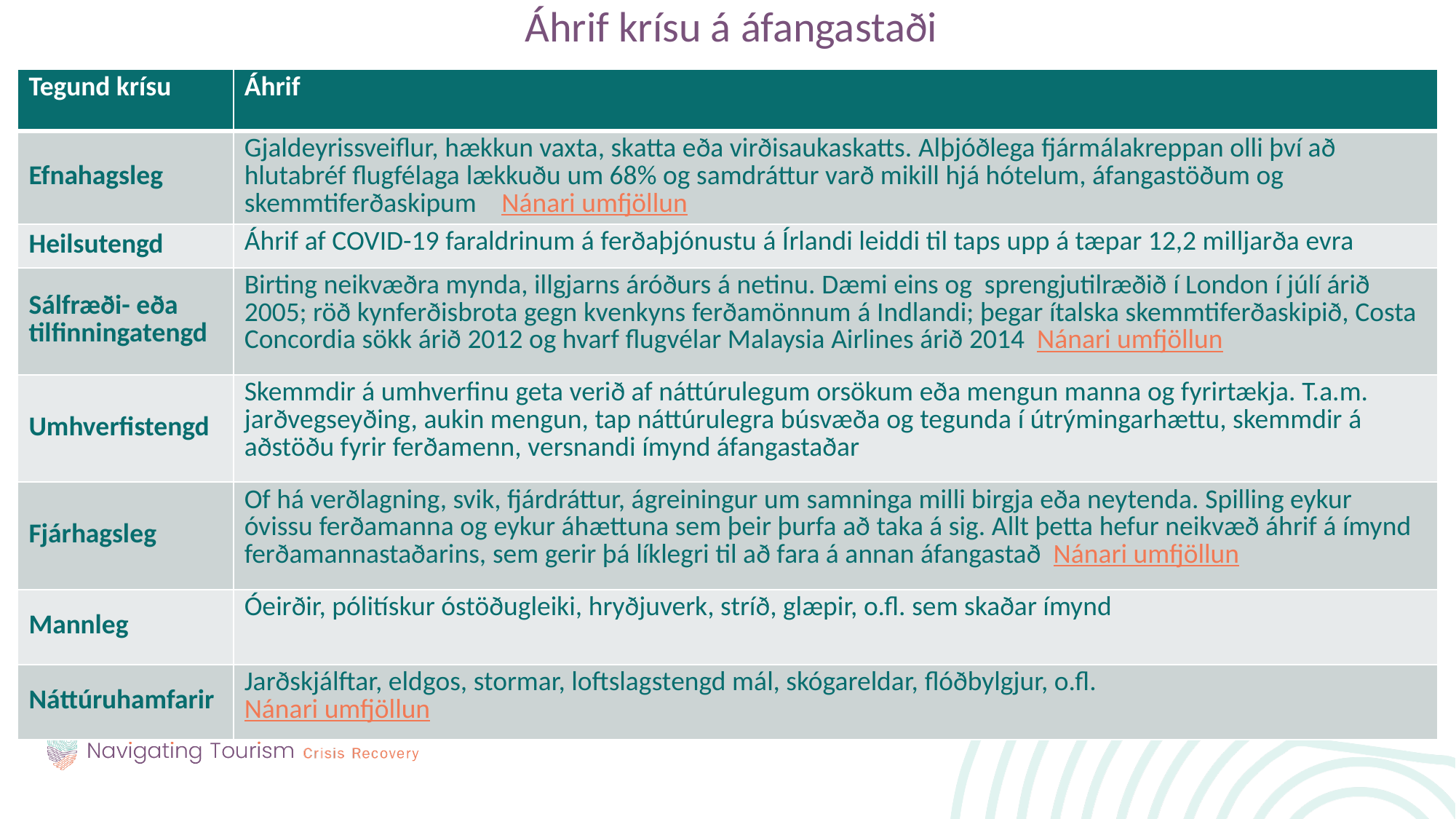

Áhrif krísu á áfangastaði
| Tegund krísu | Áhrif |
| --- | --- |
| Efnahagsleg | Gjaldeyrissveiflur, hækkun vaxta, skatta eða virðisaukaskatts. Alþjóðlega fjármálakreppan olli því að hlutabréf flugfélaga lækkuðu um 68% og samdráttur varð mikill hjá hótelum, áfangastöðum og skemmtiferðaskipum  Nánari umfjöllun |
| Heilsutengd | Áhrif af COVID-19 faraldrinum á ferðaþjónustu á Írlandi leiddi til taps upp á tæpar 12,2 milljarða evra |
| Sálfræði- eða tilfinningatengd | Birting neikvæðra mynda, illgjarns áróðurs á netinu. Dæmi eins og  sprengjutilræðið í London í júlí árið 2005; röð kynferðisbrota gegn kvenkyns ferðamönnum á Indlandi; þegar ítalska skemmtiferðaskipið, Costa Concordia sökk árið 2012 og hvarf flugvélar Malaysia Airlines árið 2014 Nánari umfjöllun |
| Umhverfistengd | Skemmdir á umhverfinu geta verið af náttúrulegum orsökum eða mengun manna og fyrirtækja. T.a.m. jarðvegseyðing, aukin mengun, tap náttúrulegra búsvæða og tegunda í útrýmingarhættu, skemmdir á aðstöðu fyrir ferðamenn, versnandi ímynd áfangastaðar |
| Fjárhagsleg | Of há verðlagning, svik, fjárdráttur, ágreiningur um samninga milli birgja eða neytenda. Spilling eykur óvissu ferðamanna og eykur áhættuna sem þeir þurfa að taka á sig. Allt þetta hefur neikvæð áhrif á ímynd ferðamannastaðarins, sem gerir þá líklegri til að fara á annan áfangastað Nánari umfjöllun |
| Mannleg | Óeirðir, pólitískur óstöðugleiki, hryðjuverk, stríð, glæpir, o.fl. sem skaðar ímynd |
| Náttúruhamfarir | Jarðskjálftar, eldgos, stormar, loftslagstengd mál, skógareldar, flóðbylgjur, o.fl.  Nánari umfjöllun |